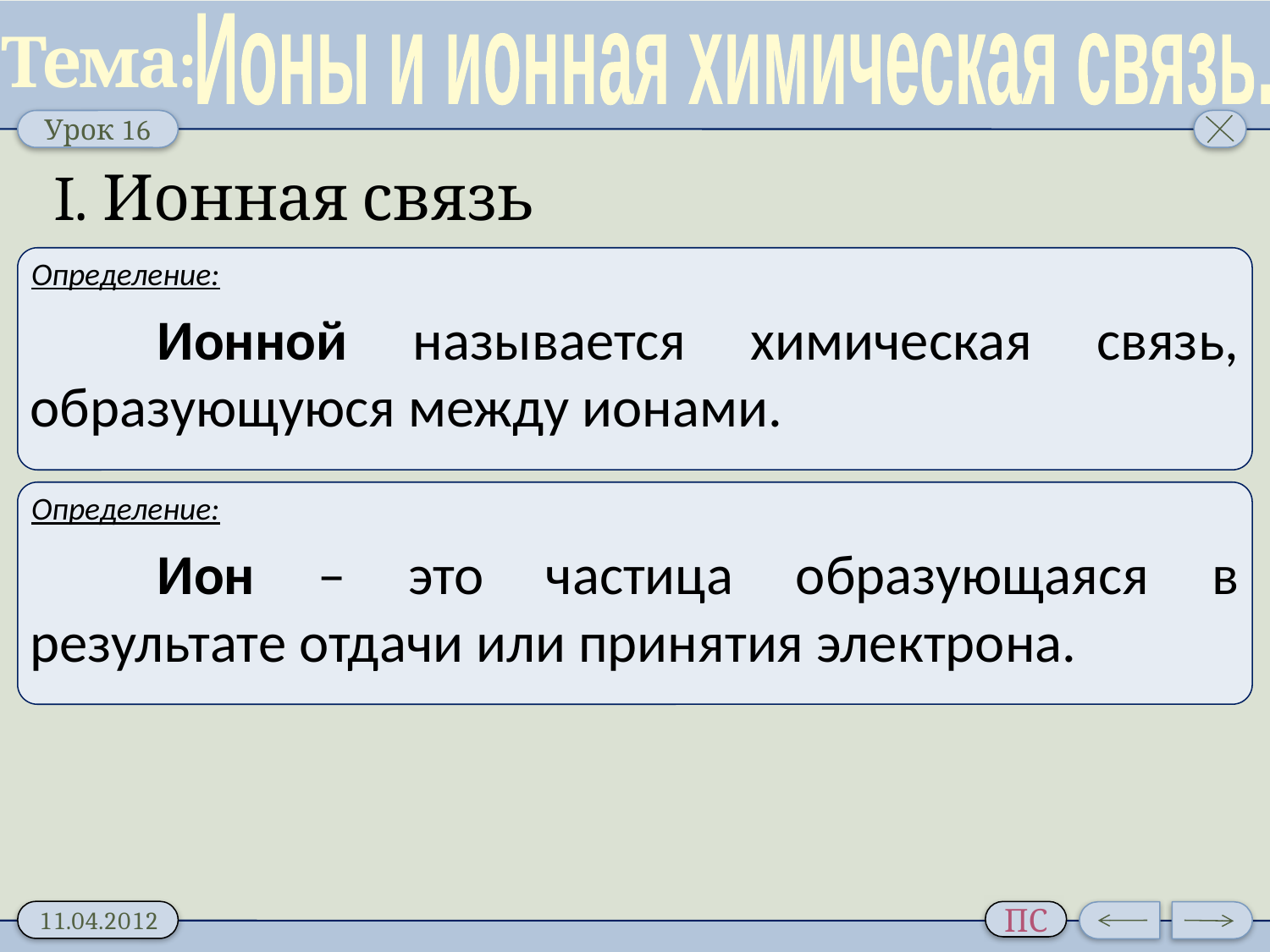

Ионы и ионная химическая связь.
I. Ионная связь

Определение:

	Ионной называется химическая связь, образующуюся между ионами.

Определение:

	Ион – это частица образующаяся в результате отдачи или принятия электрона.